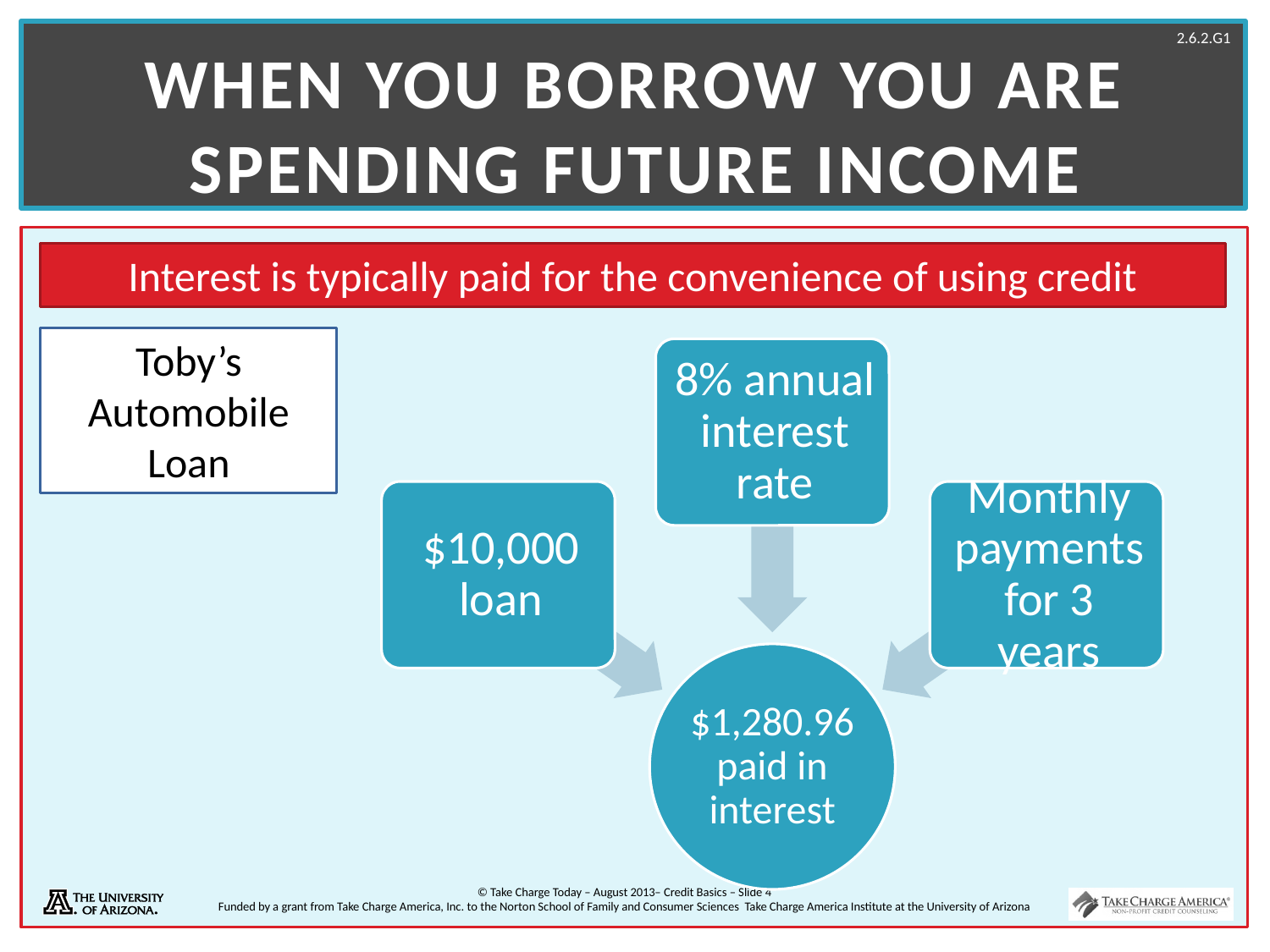

# When you Borrow You are Spending Future Income
Interest is typically paid for the convenience of using credit
Toby’s Automobile Loan
$1,280.96 paid in interest
$10,000 loan
8% annual interest rate
Monthly payments for 3 years